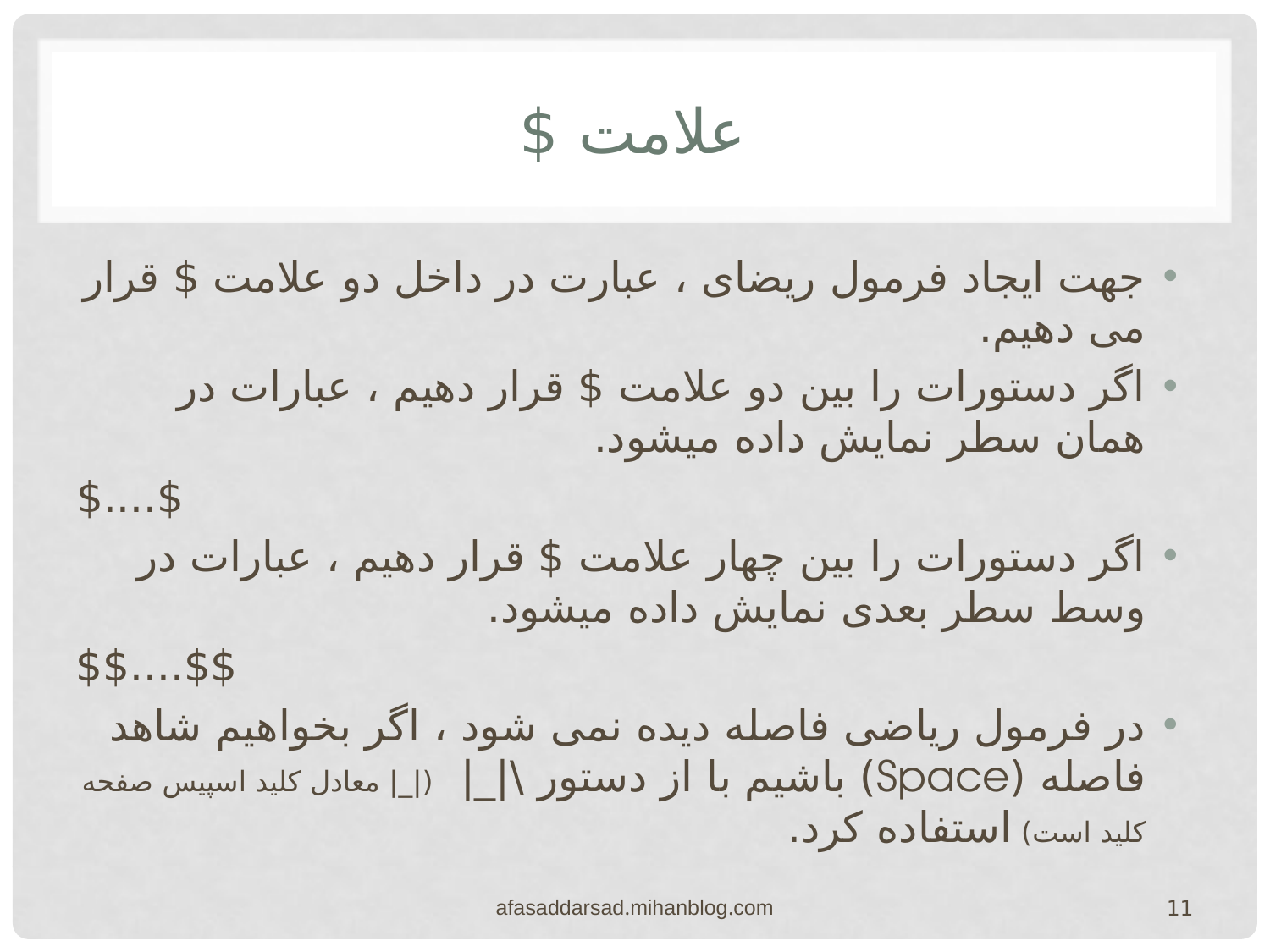

# علامت $
جهت ایجاد فرمول ریضای ، عبارت در داخل دو علامت $ قرار می دهیم.
اگر دستورات را بین دو علامت $ قرار دهیم ، عبارات در همان سطر نمایش داده میشود.
$....$
اگر دستورات را بین چهار علامت $ قرار دهیم ، عبارات در وسط سطر بعدی نمایش داده میشود.
$$....$$
در فرمول ریاضی فاصله دیده نمی شود ، اگر بخواهیم شاهد فاصله (Space) باشیم با از دستور \|_|  (|_| معادل کلید اسپیس صفحه کلید است) استفاده کرد.

afasaddarsad.mihanblog.com
11